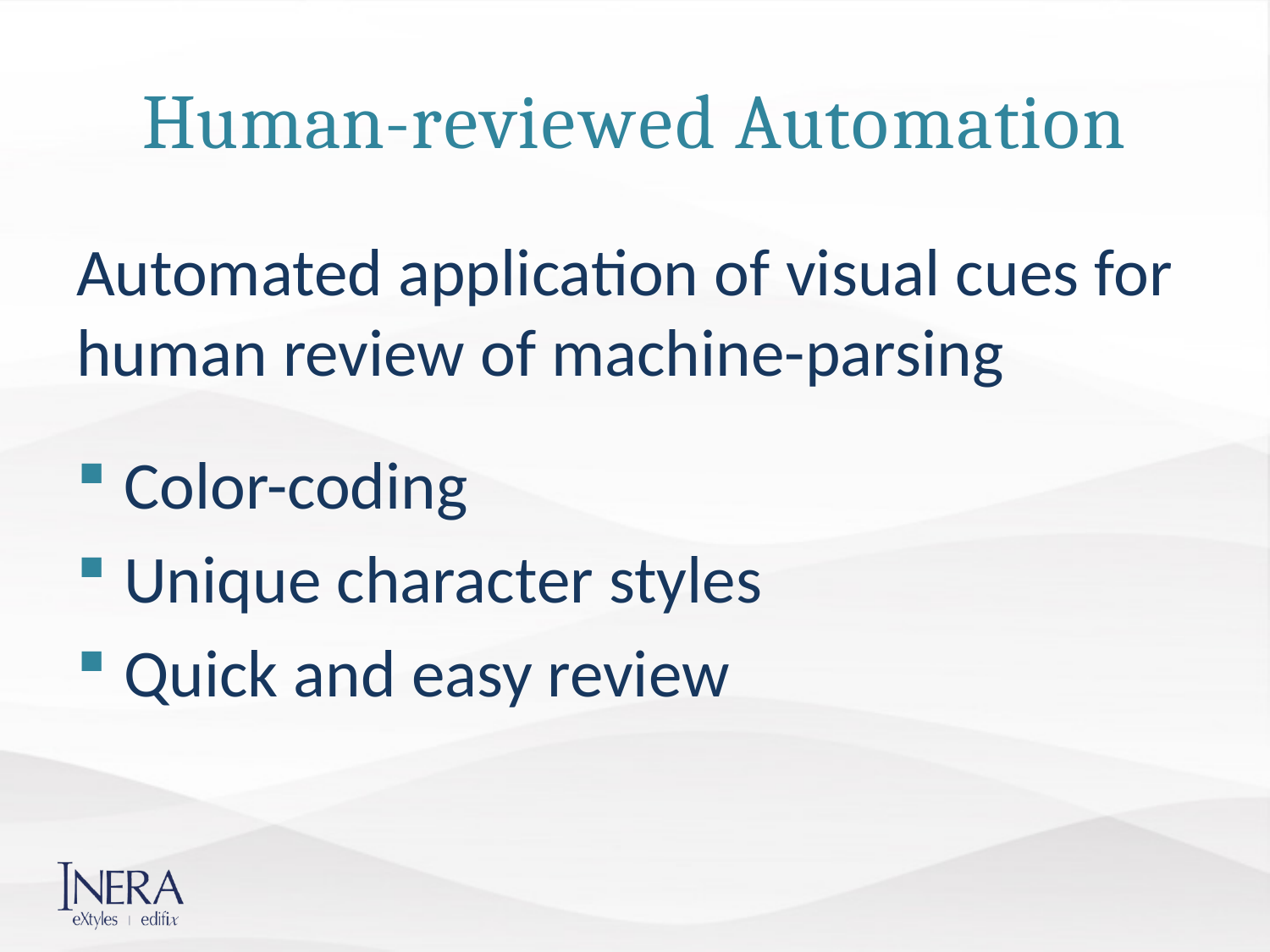

# Human-reviewed Automation
Automated application of visual cues for human review of machine-parsing

Color-coding
Unique character styles
Quick and easy review